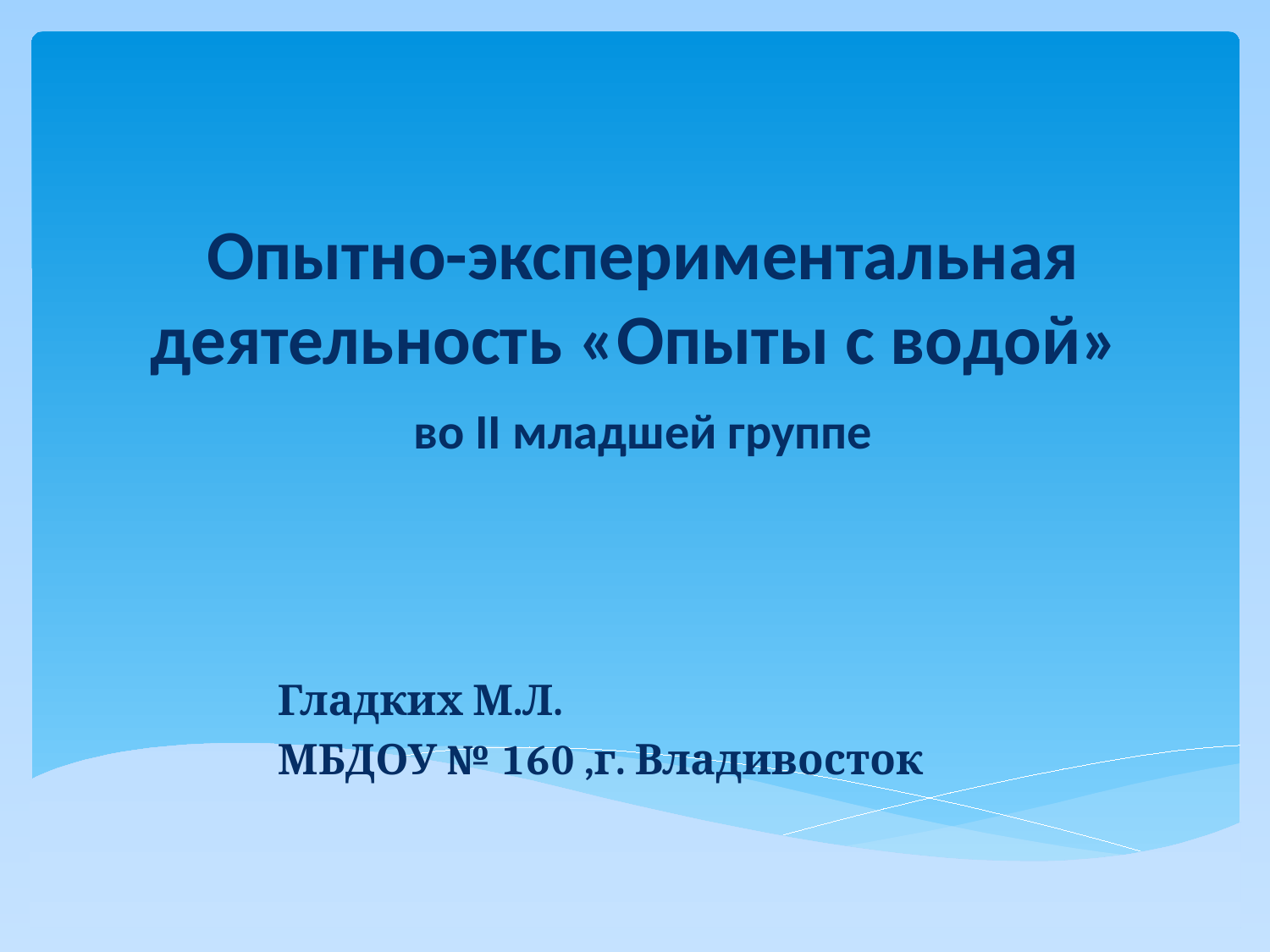

# Опытно-экспериментальная деятельность «Опыты с водой» во II младшей группе

Гладких М.Л.
МБДОУ № 160 ,г. Владивосток